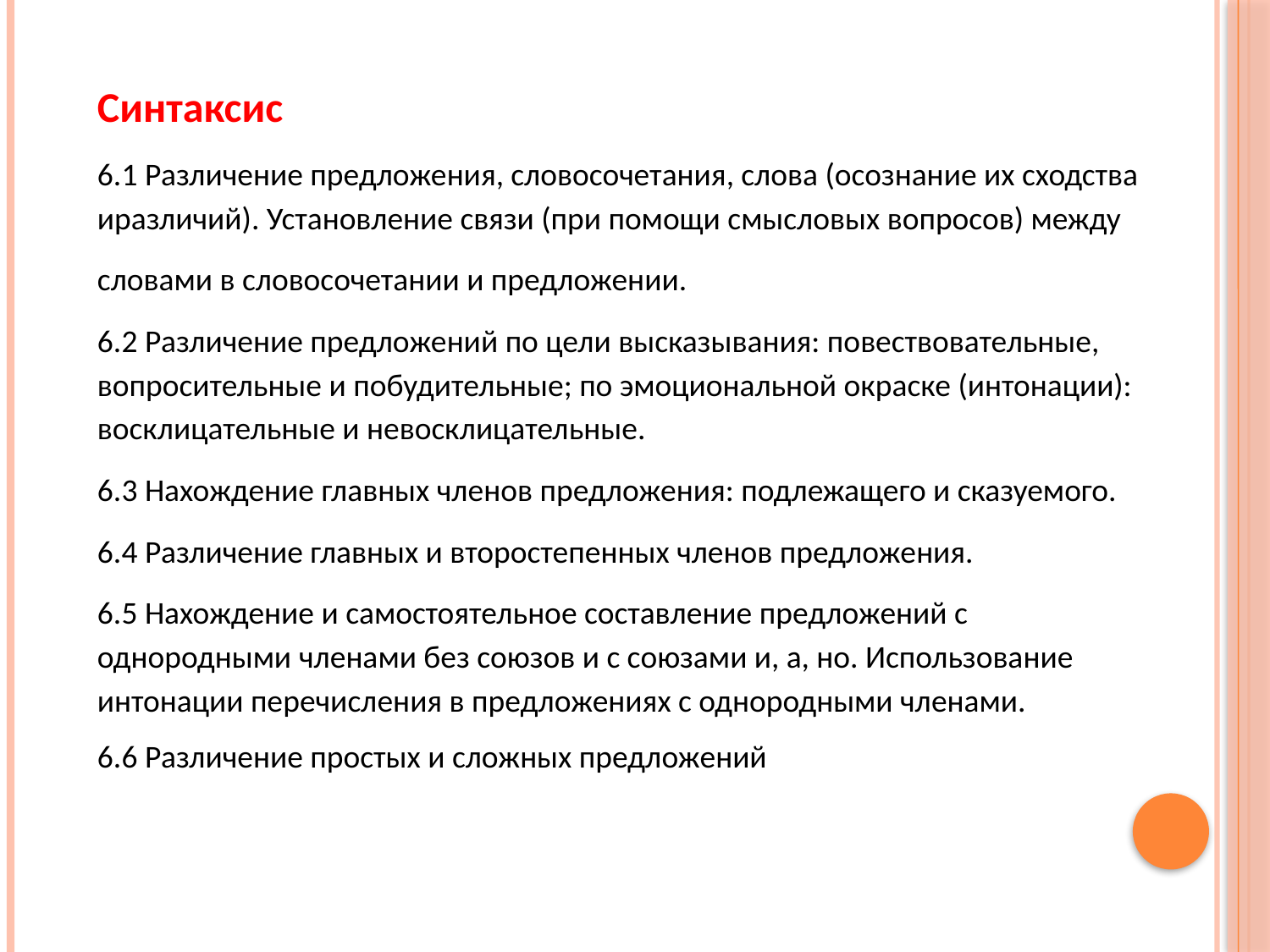

Синтаксис
6.1 Различение предложения, словосочетания, слова (осознание их сходства иразличий). Установление связи (при помощи смысловых вопросов) между
словами в словосочетании и предложении.
6.2 Различение предложений по цели высказывания: повествовательные, вопросительные и побудительные; по эмоциональной окраске (интонации): восклицательные и невосклицательные.
6.3 Нахождение главных членов предложения: подлежащего и сказуемого.
6.4 Различение главных и второстепенных членов предложения.
6.5 Нахождение и самостоятельное составление предложений с однородными членами без союзов и с союзами и, а, но. Использование интонации перечисления в предложениях с однородными членами.
6.6 Различение простых и сложных предложений